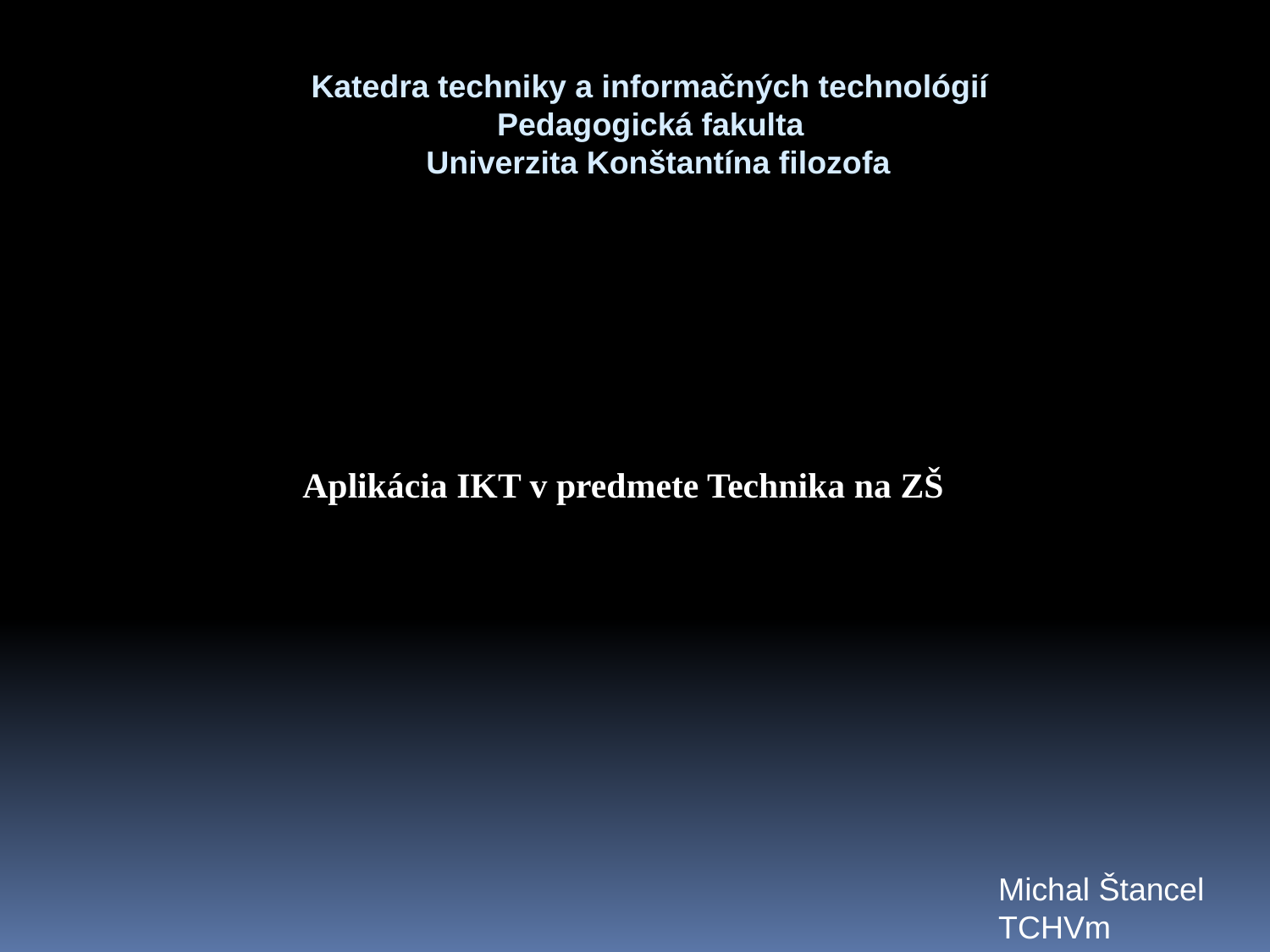

Katedra techniky a informačných technológií
                     Pedagogická fakulta
             Univerzita Konštantína filozofa
Aplikácia IKT v predmete Technika na ZŠ

Michal Štancel
TCHVm